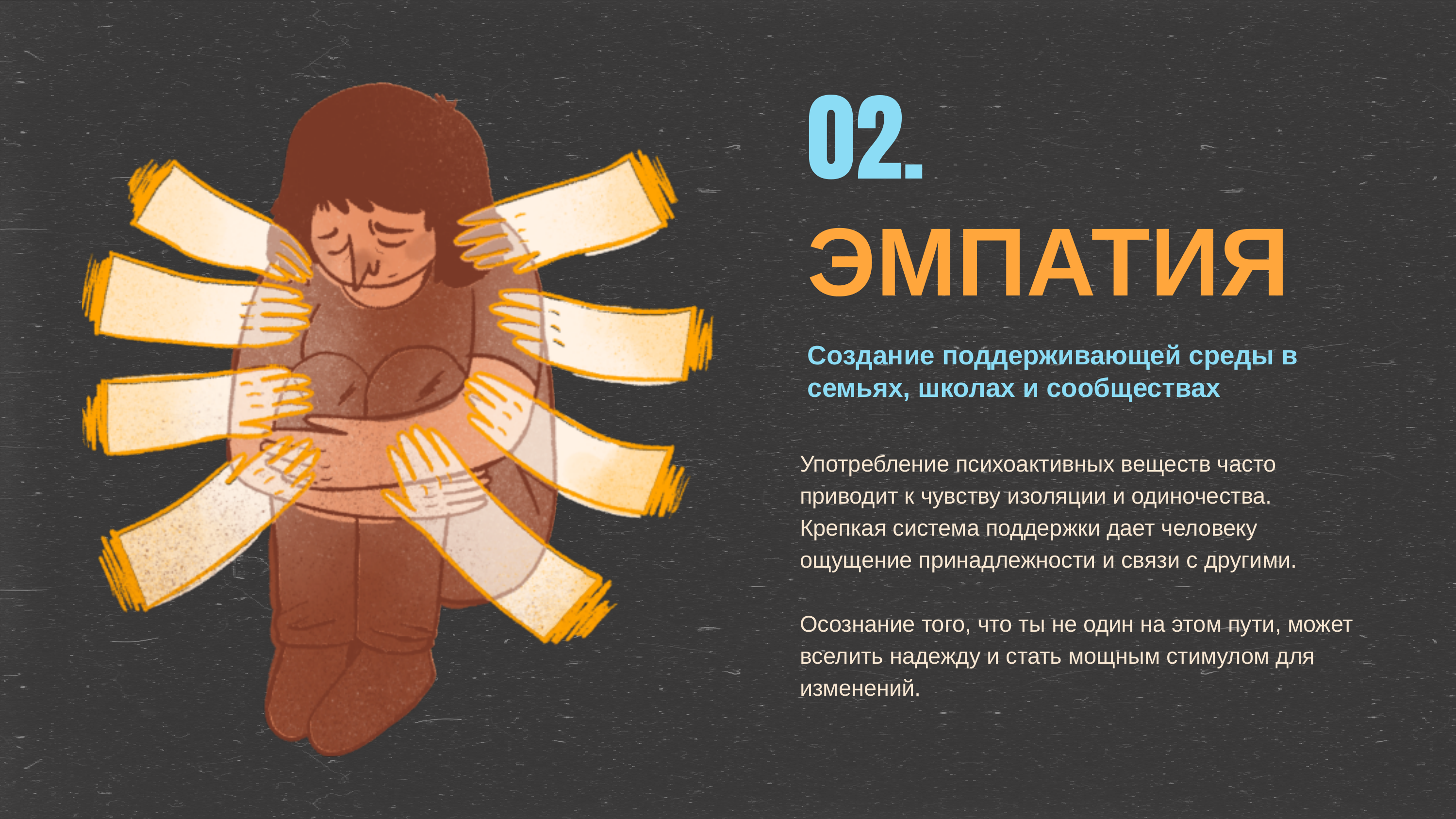

02.
ЭМПАТИЯ

Создание поддерживающей среды в семьях, школах и сообществах

Употребление психоактивных веществ часто приводит к чувству изоляции и одиночества.
Крепкая система поддержки дает человеку ощущение принадлежности и связи с другими.

Осознание того, что ты не один на этом пути, может вселить надежду и стать мощным стимулом для изменений.